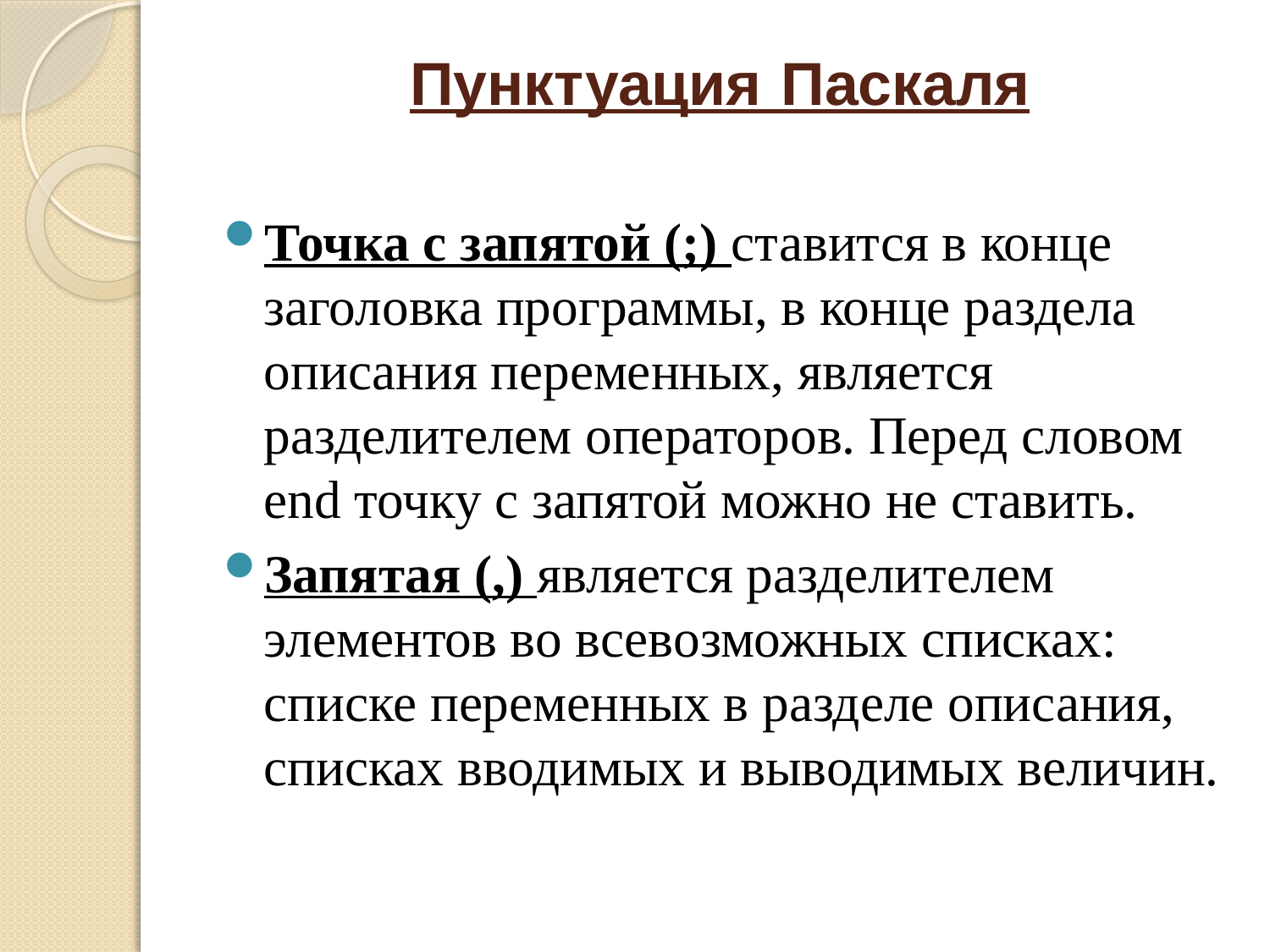

# Пунктуация Паскаля
Точка с запятой (;) ставится в конце заголовка программы, в конце раздела описания переменных, является разделителем операторов. Перед словом end точку с запятой можно не ставить.
Запятая (,) является разделителем элементов во всевозможных списках: списке переменных в разделе описания, списках вводимых и выводимых величин.